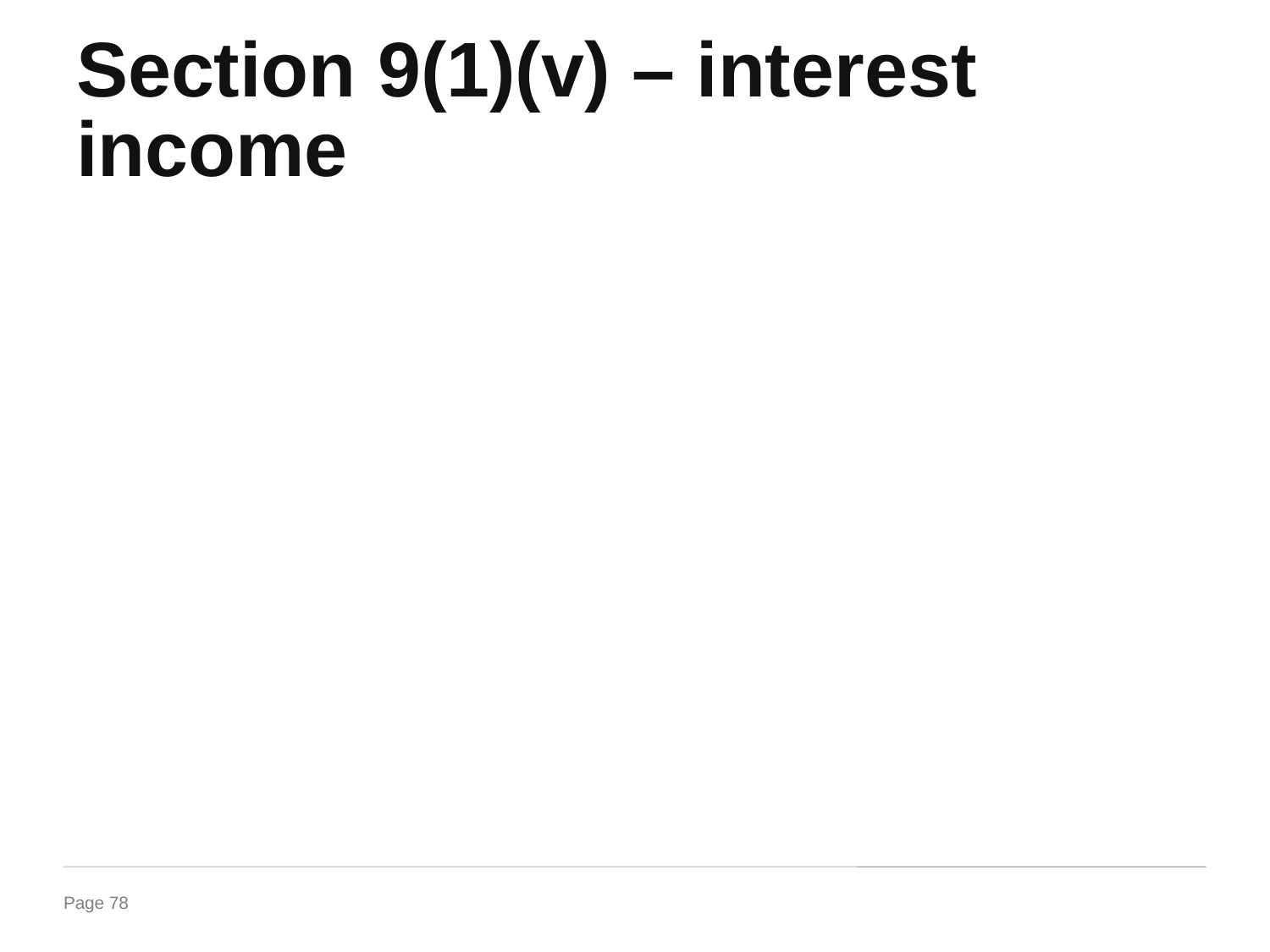

Section 9(1)(v) – interest income
Income by way of interest payable by—

the Government ; or

a person who is a resident, except where the money is borrowed and used, for the purposes of a business or profession carried on outside India or for the purposes of making or earning any income from any source outside India; or

a person who is a non-resident, where the money is borrowed and used, for the purposes of a business or profession carried on by such person in India.